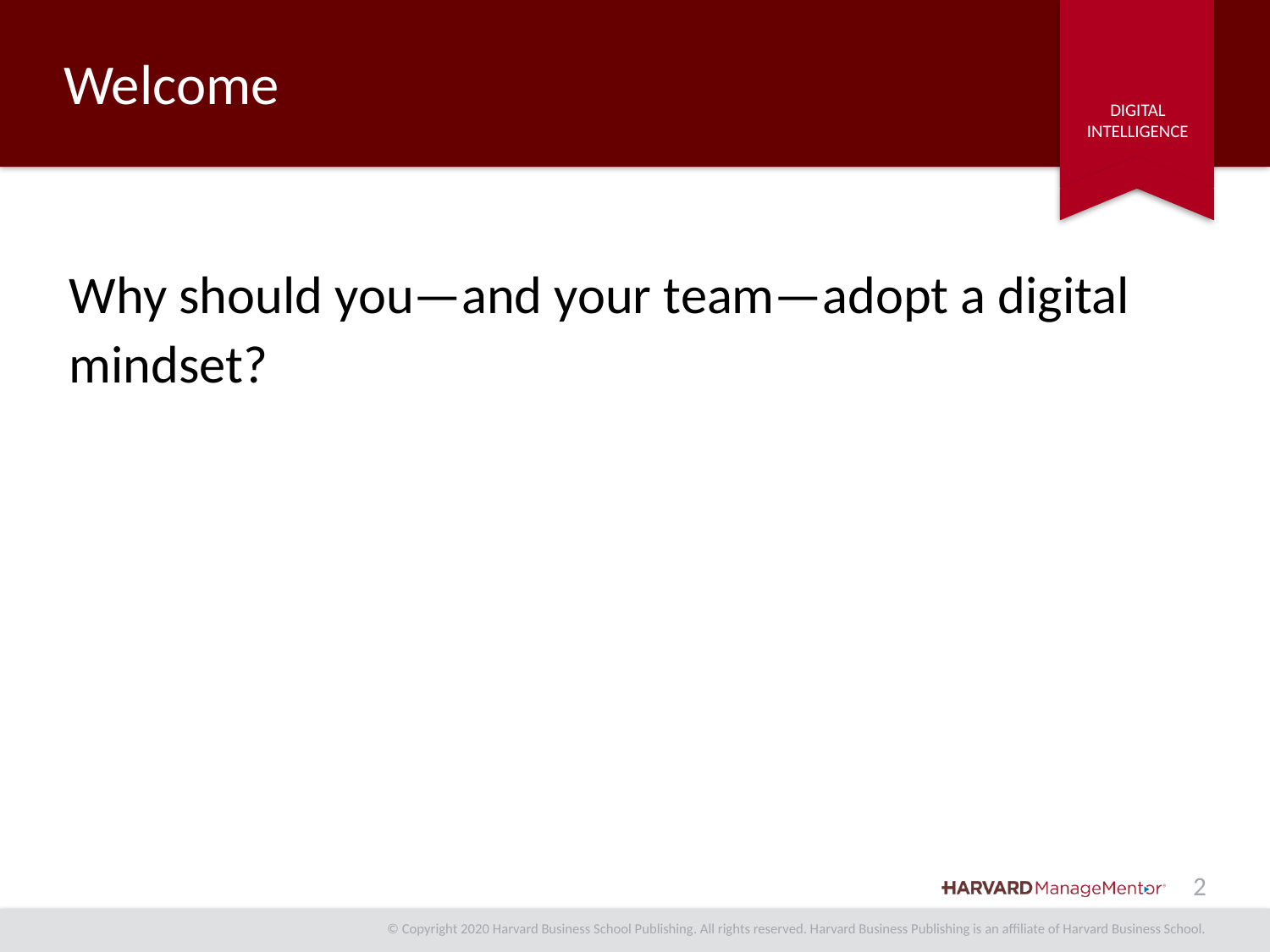

# Welcome
Why should you—and your team—adopt a digital mindset?